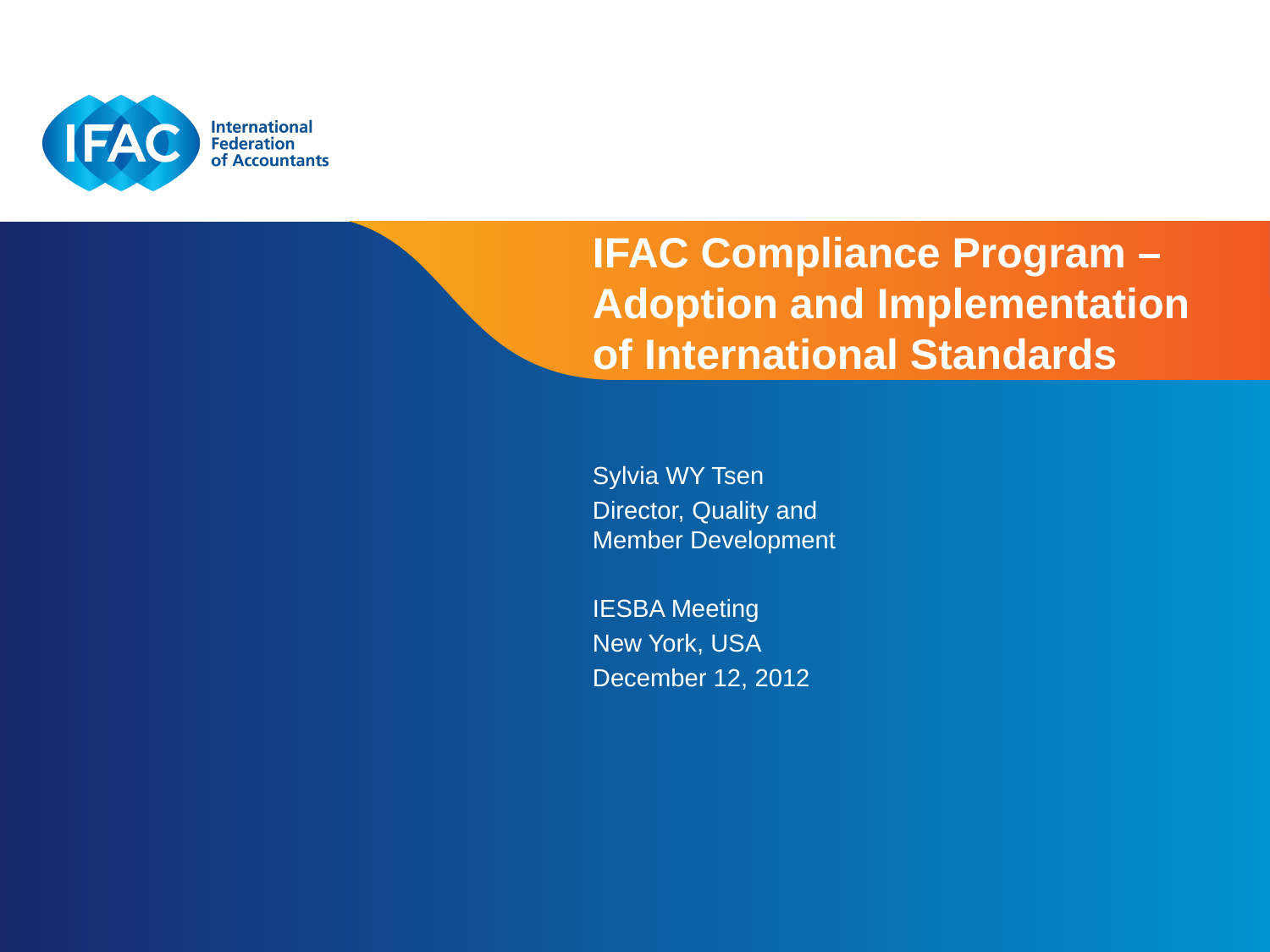

# IFAC Compliance Program – Adoption and Implementation of International Standards
Sylvia WY Tsen
Director, Quality and
Member Development

IESBA Meeting
New York, USA
December 12, 2012